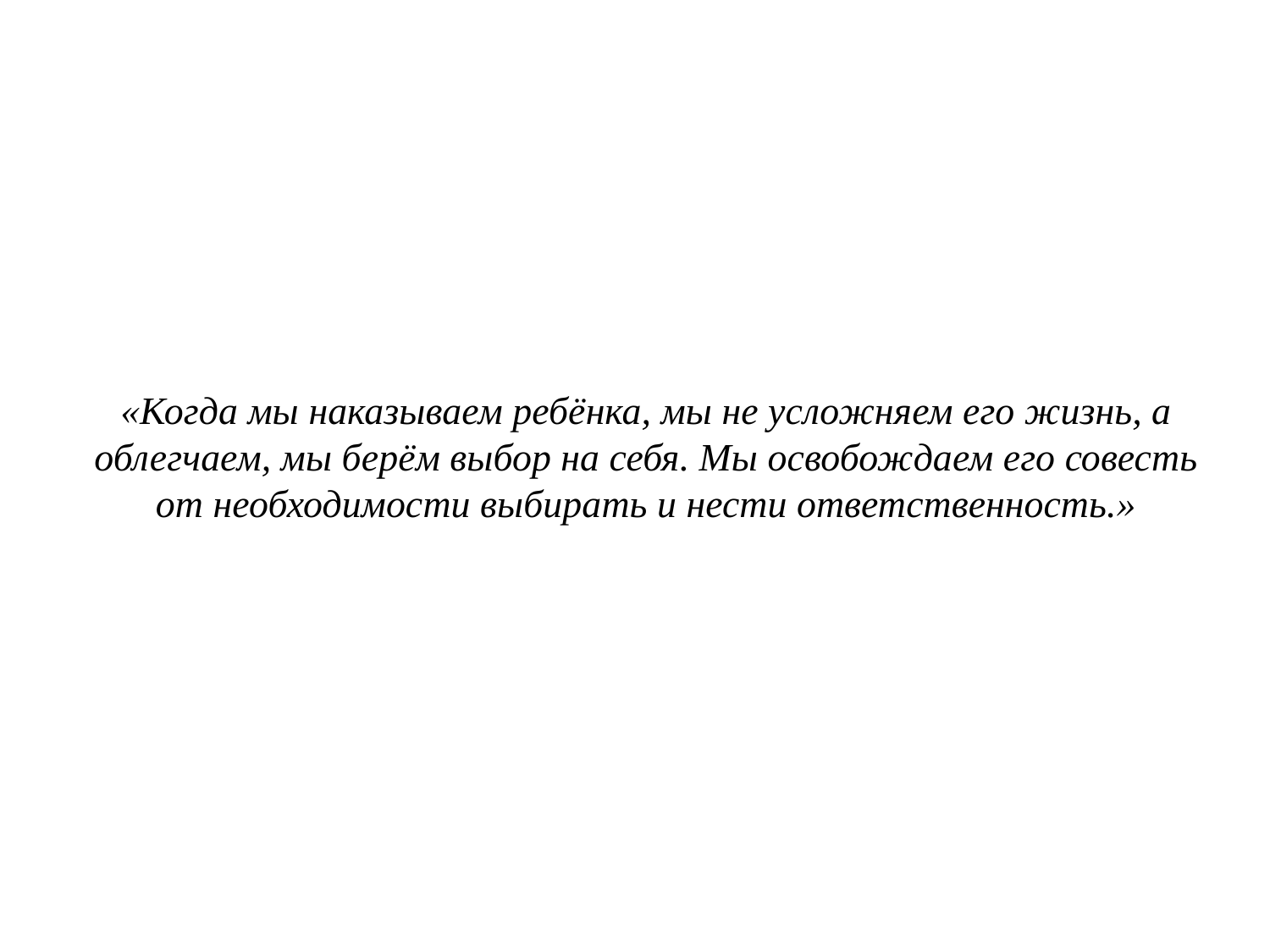

# «Когда мы наказываем ребёнка, мы не усложняем его жизнь, а облегчаем, мы берём выбор на себя. Мы освобождаем его совесть от необходимости выбирать и нести ответственность.»